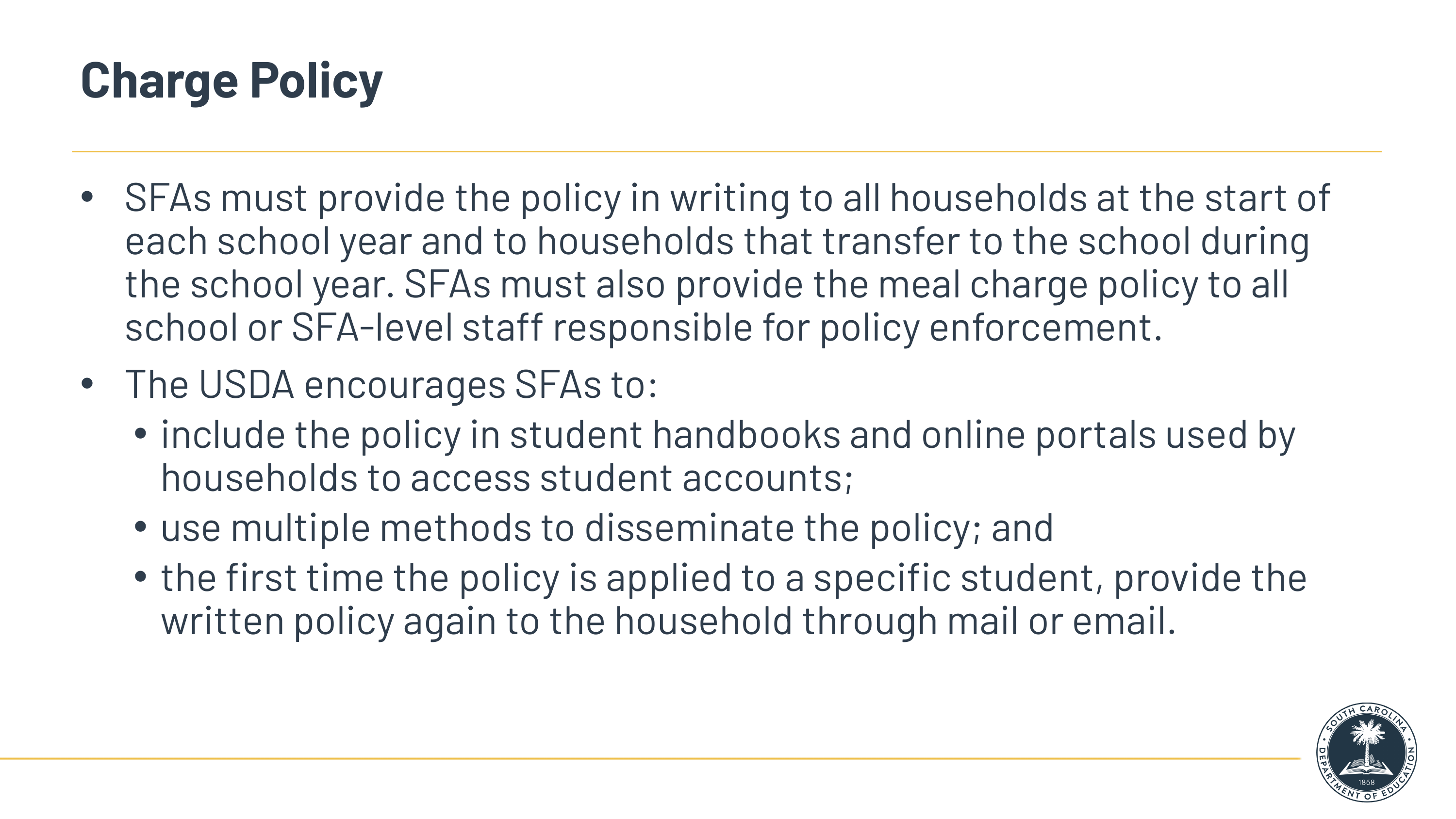

# Charge Policy
SFAs must provide the policy in writing to all households at the start of each school year and to households that transfer to the school during the school year. SFAs must also provide the meal charge policy to all school or SFA-level staff responsible for policy enforcement.
The USDA encourages SFAs to:
include the policy in student handbooks and online portals used by households to access student accounts;
use multiple methods to disseminate the policy; and
the first time the policy is applied to a specific student, provide the written policy again to the household through mail or email.